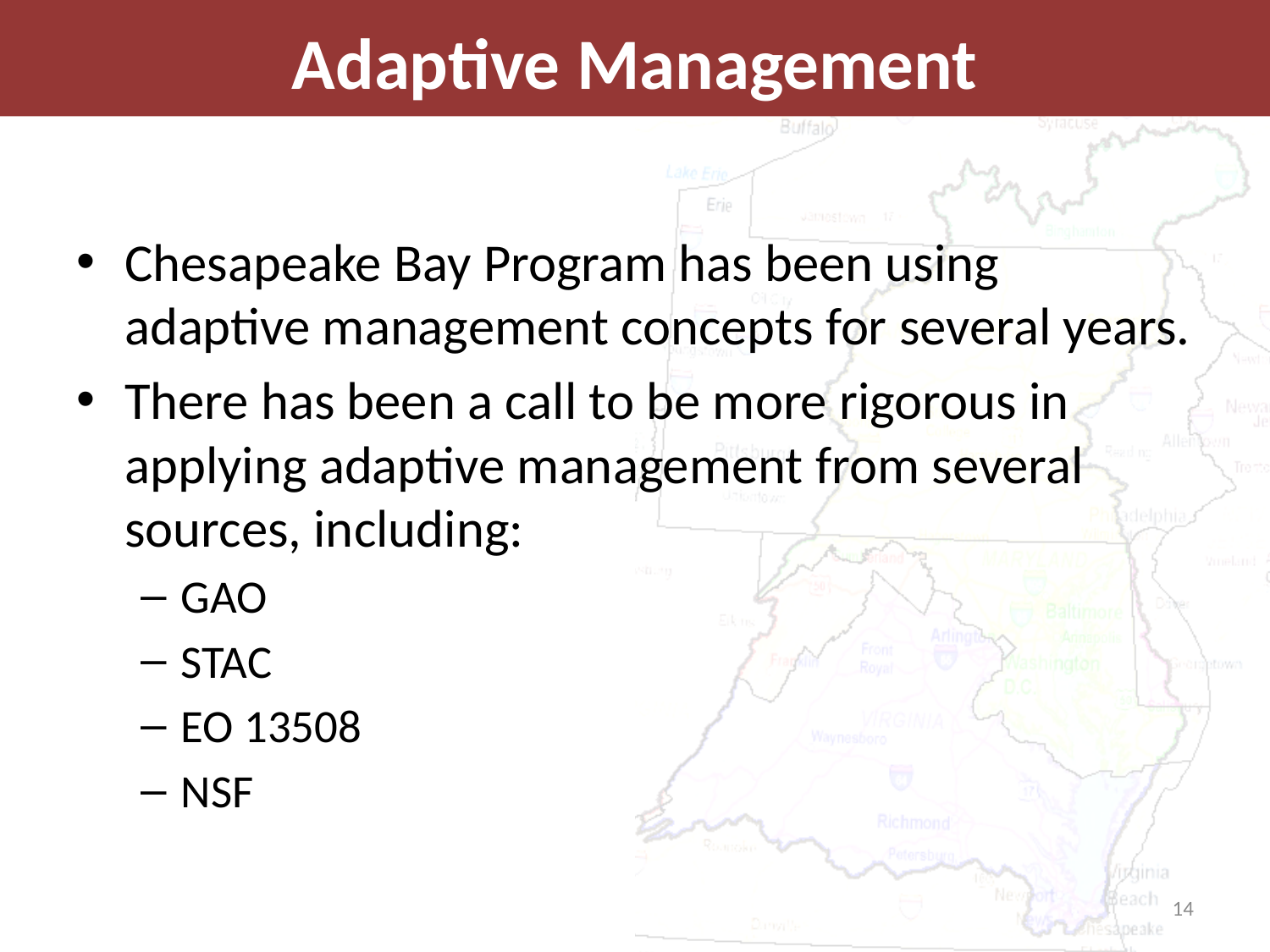

# Adaptive Management
Chesapeake Bay Program has been using adaptive management concepts for several years.
There has been a call to be more rigorous in applying adaptive management from several sources, including:
GAO
STAC
EO 13508
NSF
14